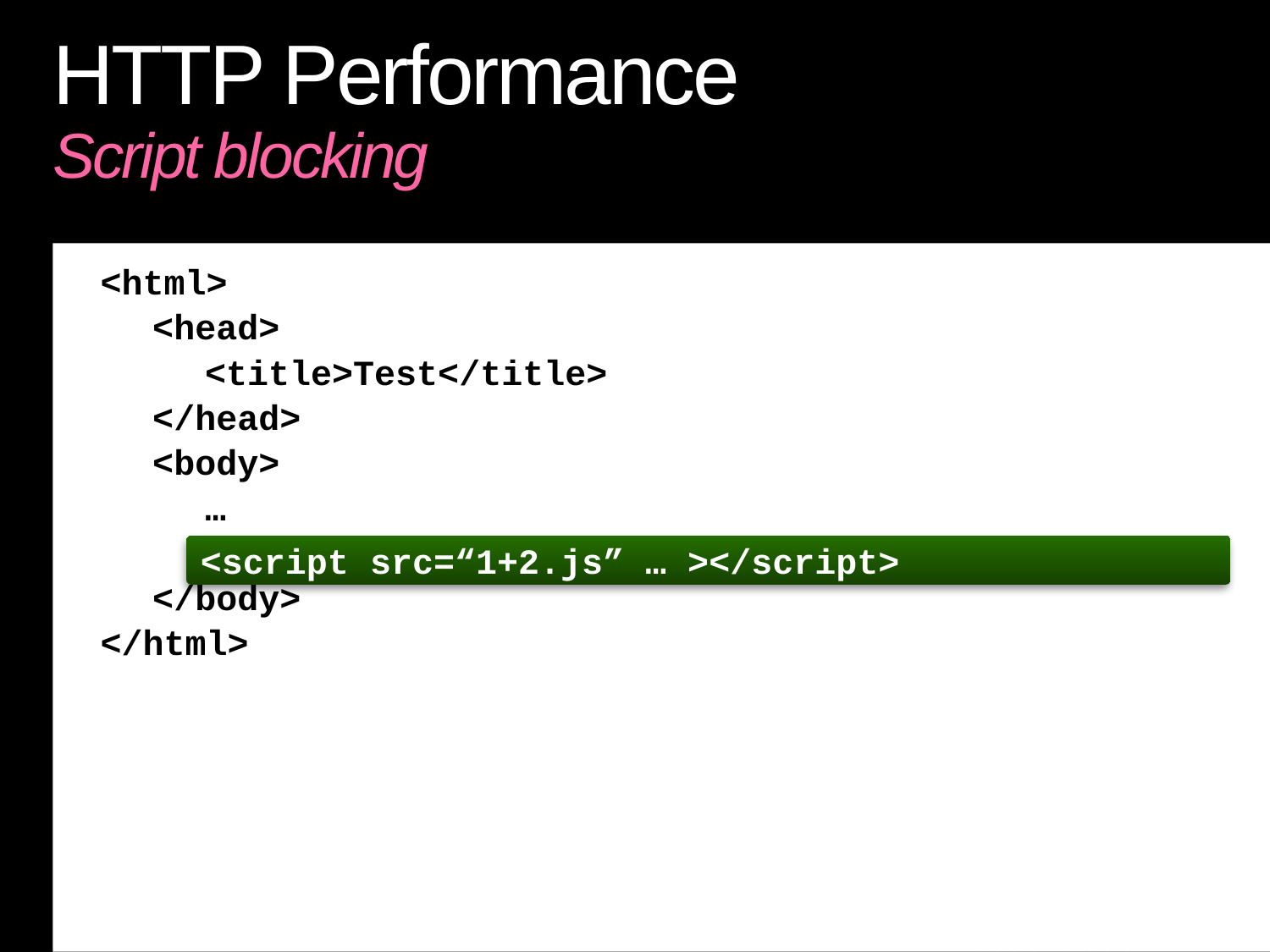

# HTTP Performance Script blocking
<html>
<head>
<title>Test</title>
</head>
<body>
…

</body>
</html>
<script src=“1+2.js” … ></script>